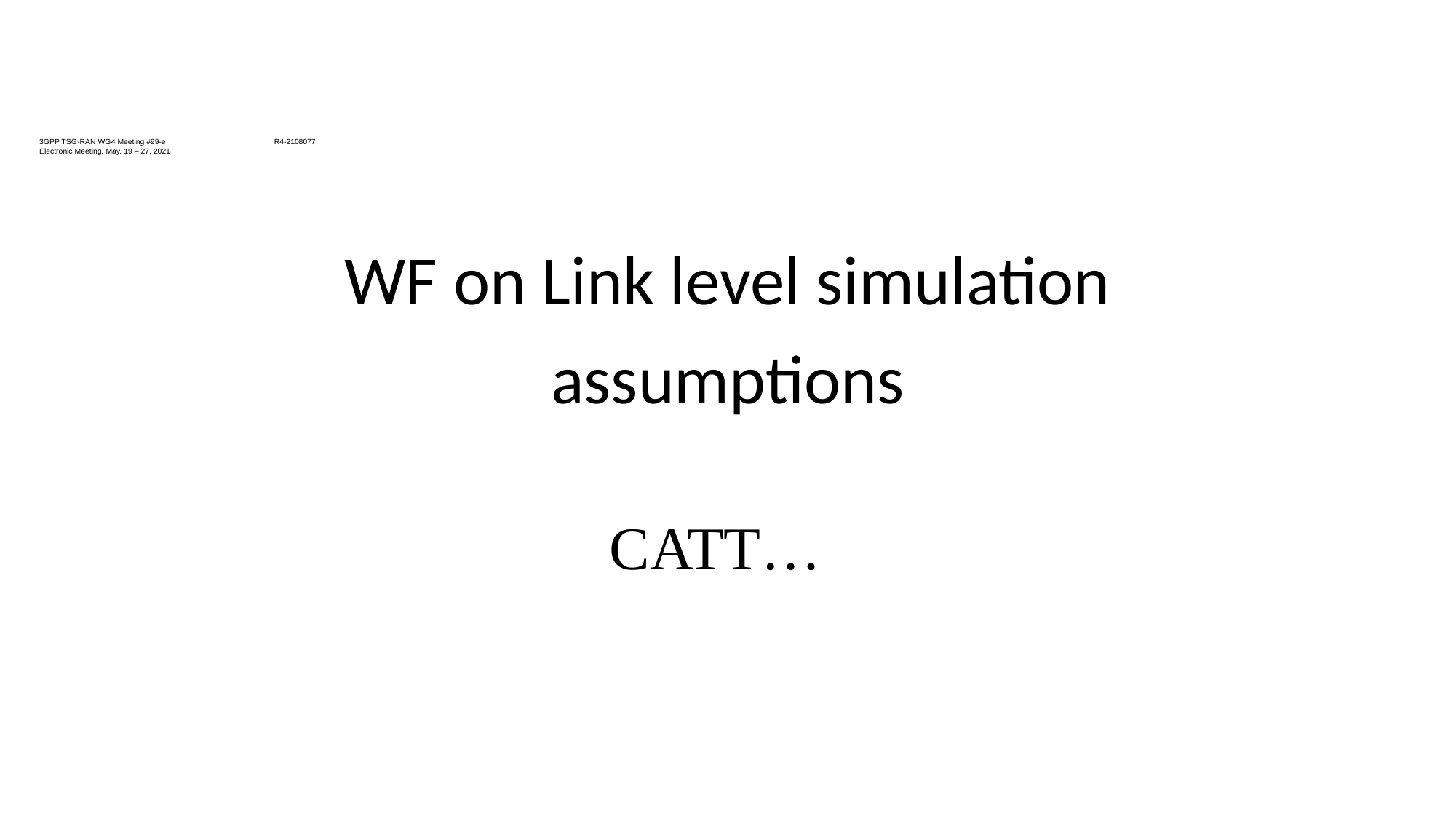

# 3GPP TSG-RAN WG4 Meeting #99-e                                                  R4-2108077 Electronic Meeting, May. 19 – 27, 2021
WF on Link level simulation assumptions
CATT…